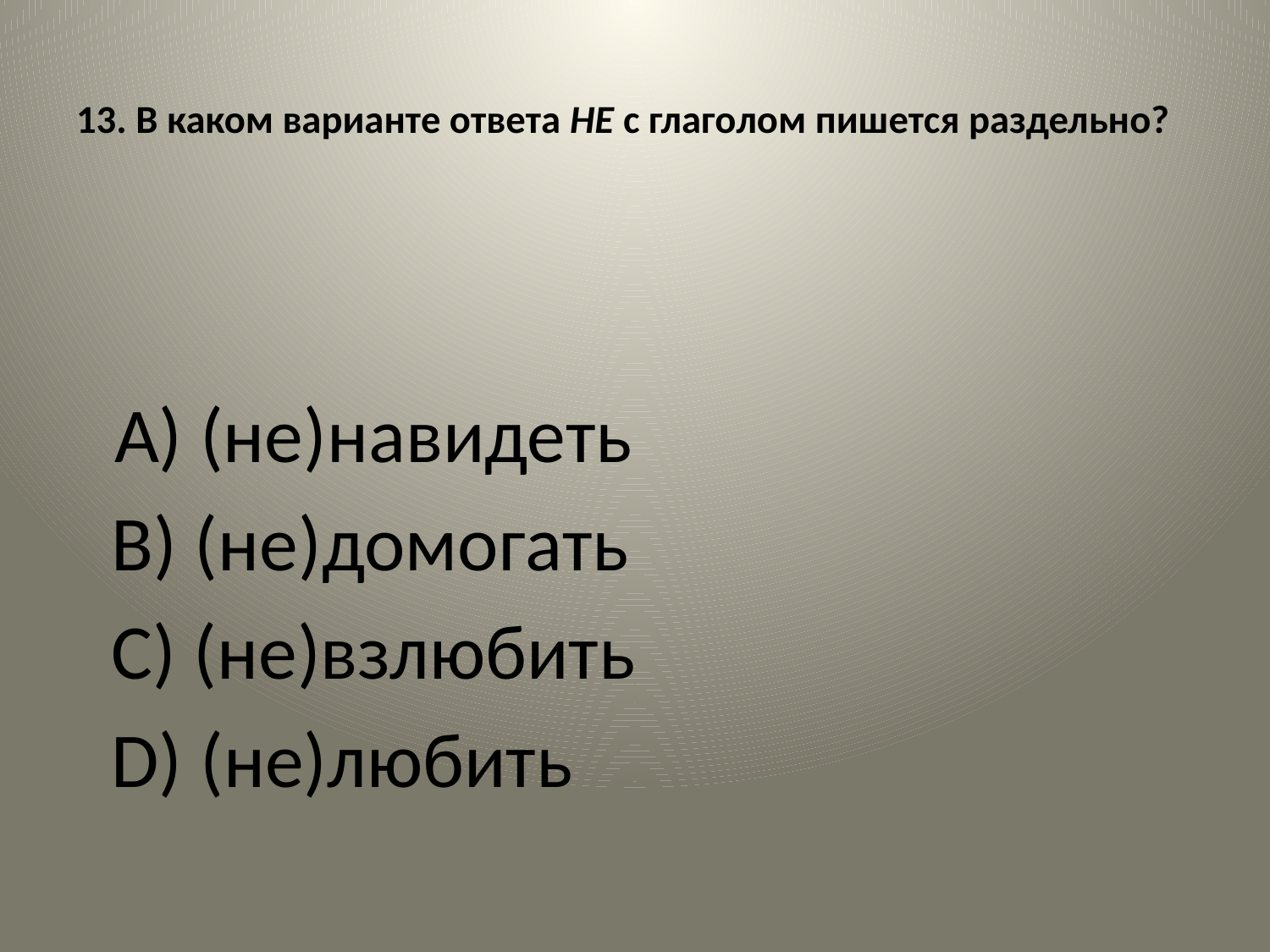

# 13. В каком варианте ответа НЕ с глаголом пишется раздельно?

   A) (не)навидеть
  B) (не)домогать
  C) (не)взлюбить
  D) (не)любить